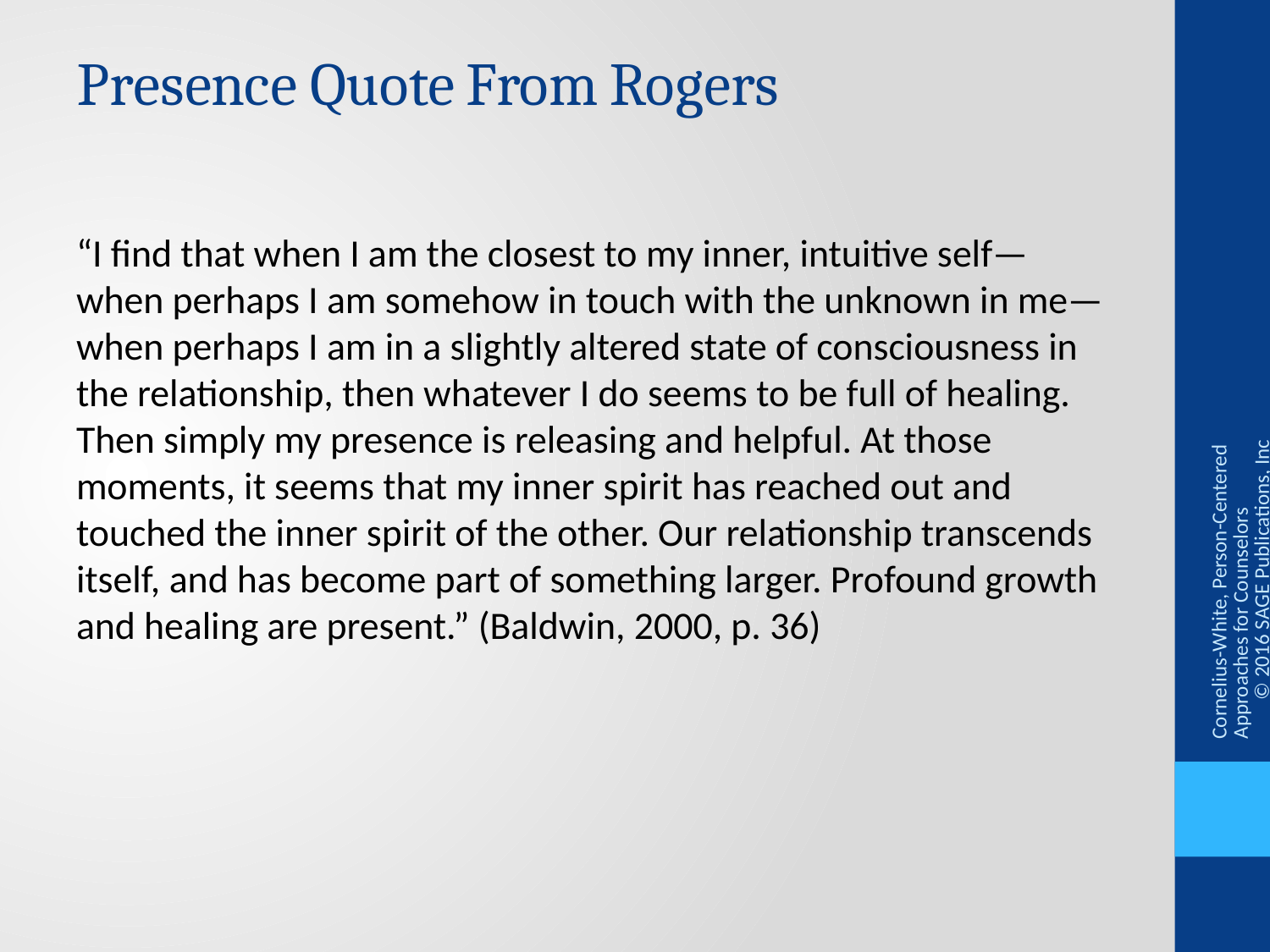

# Presence Quote From Rogers
“I find that when I am the closest to my inner, intuitive self—when perhaps I am somehow in touch with the unknown in me—when perhaps I am in a slightly altered state of consciousness in the relationship, then whatever I do seems to be full of healing. Then simply my presence is releasing and helpful. At those moments, it seems that my inner spirit has reached out and touched the inner spirit of the other. Our relationship transcends itself, and has become part of something larger. Profound growth and healing are present.” (Baldwin, 2000, p. 36)

Cornelius-White, Person-Centered Approaches for Counselors                      © 2016 SAGE Publications, Inc.